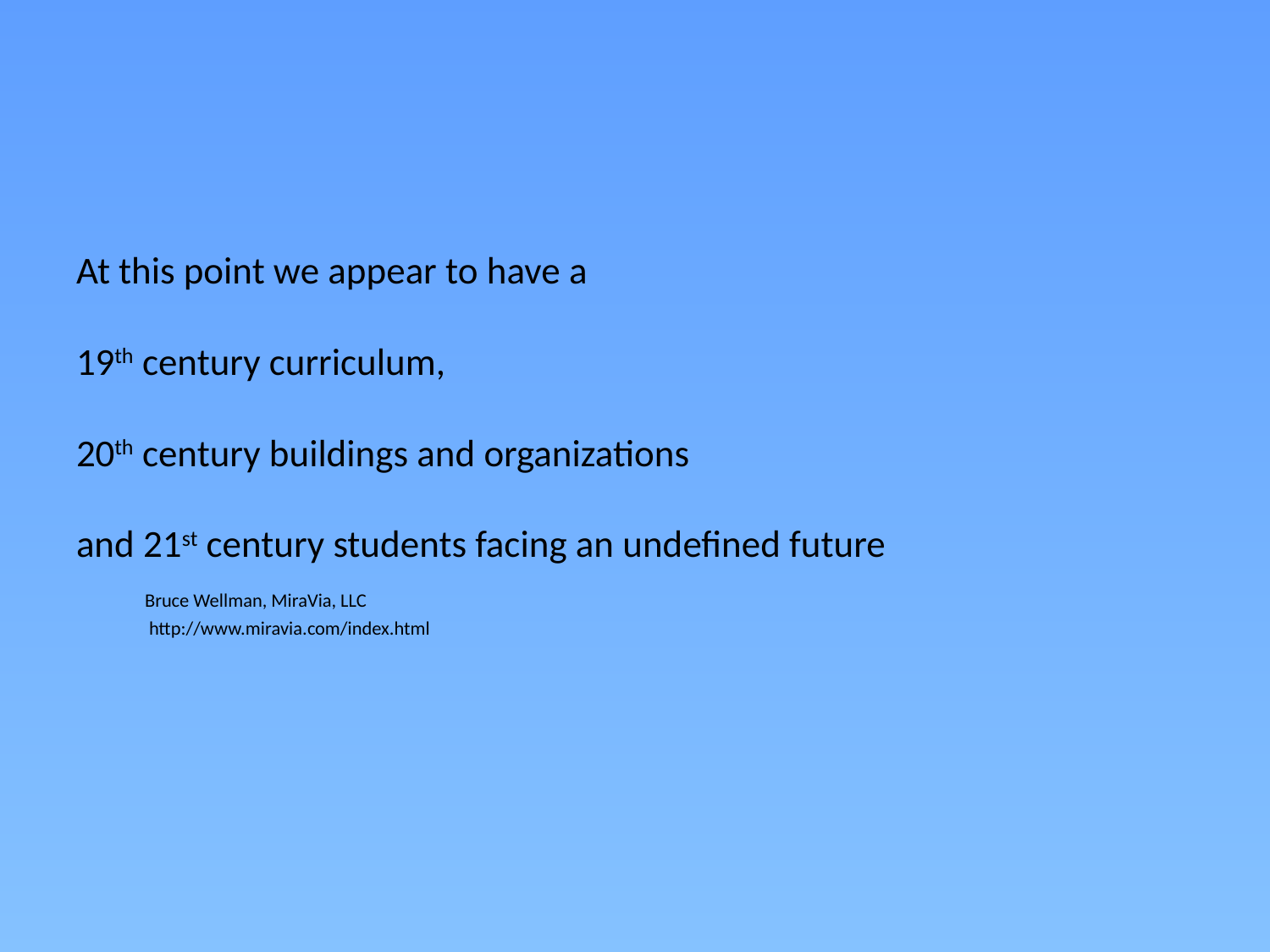

# At this point we appear to have a 19th century curriculum, 20th century buildings and organizations and 21st century students facing an undefined future Bruce Wellman, MiraVia, LLC http://www.miravia.com/index.html